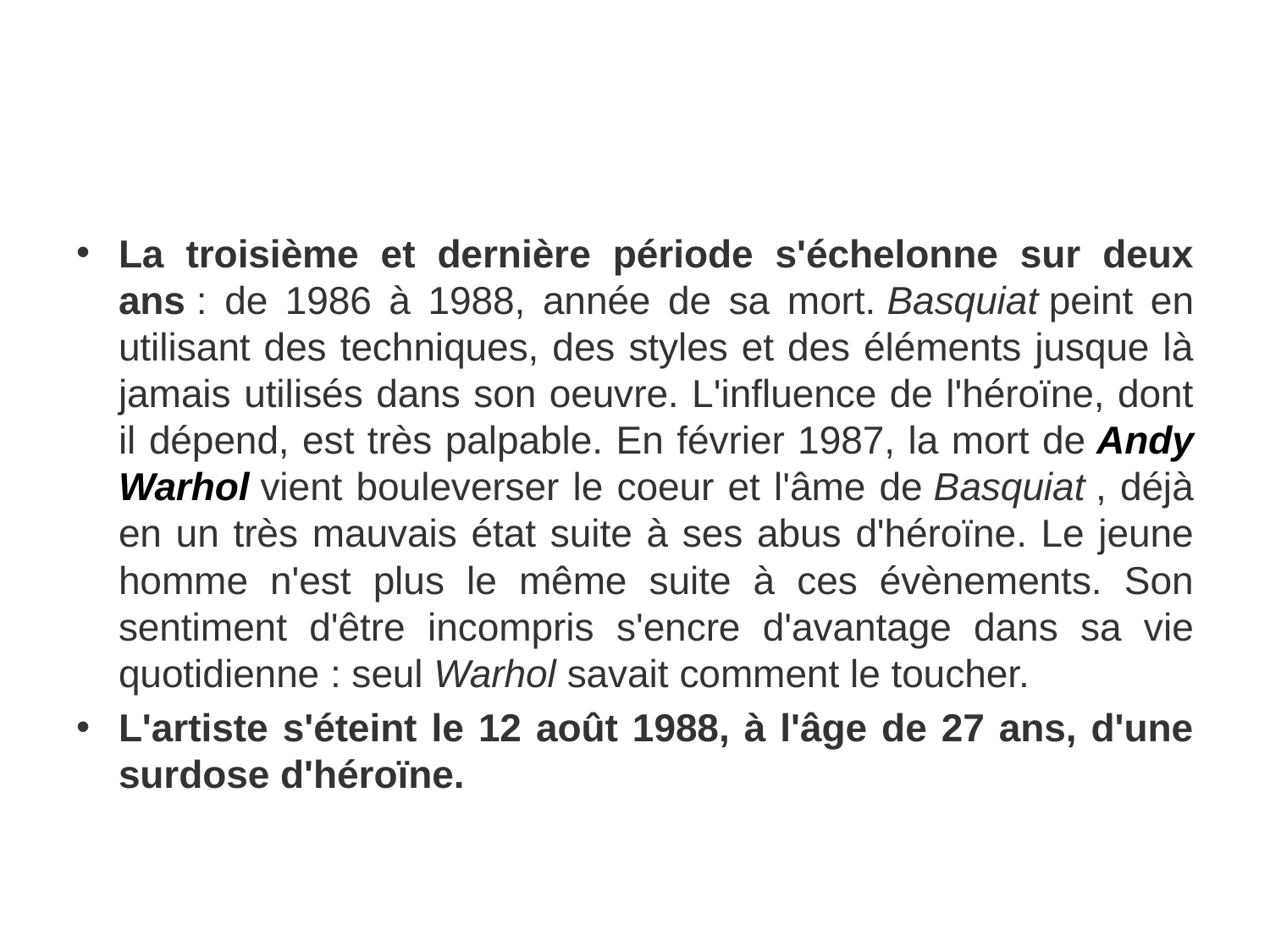

#
La troisième et dernière période s'échelonne sur deux ans : de 1986 à 1988, année de sa mort. Basquiat peint en utilisant des techniques, des styles et des éléments jusque là jamais utilisés dans son oeuvre. L'influence de l'héroïne, dont il dépend, est très palpable. En février 1987, la mort de Andy Warhol vient bouleverser le coeur et l'âme de Basquiat , déjà en un très mauvais état suite à ses abus d'héroïne. Le jeune homme n'est plus le même suite à ces évènements. Son sentiment d'être incompris s'encre d'avantage dans sa vie quotidienne : seul Warhol savait comment le toucher.
L'artiste s'éteint le 12 août 1988, à l'âge de 27 ans, d'une surdose d'héroïne.